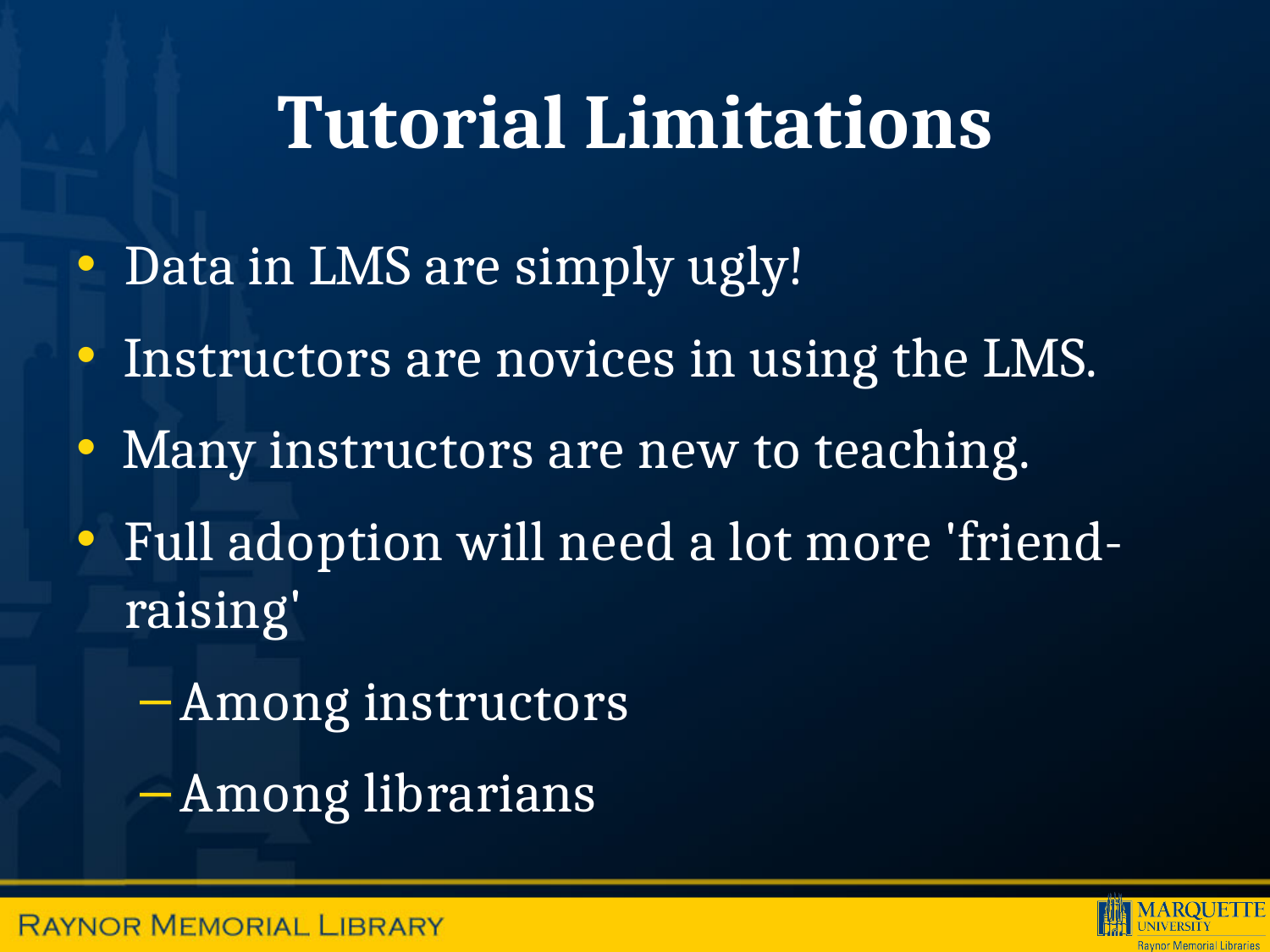

# Tutorial Limitations
Data in LMS are simply ugly!
Instructors are novices in using the LMS.
Many instructors are new to teaching.
Full adoption will need a lot more 'friend-raising'
Among instructors
Among librarians